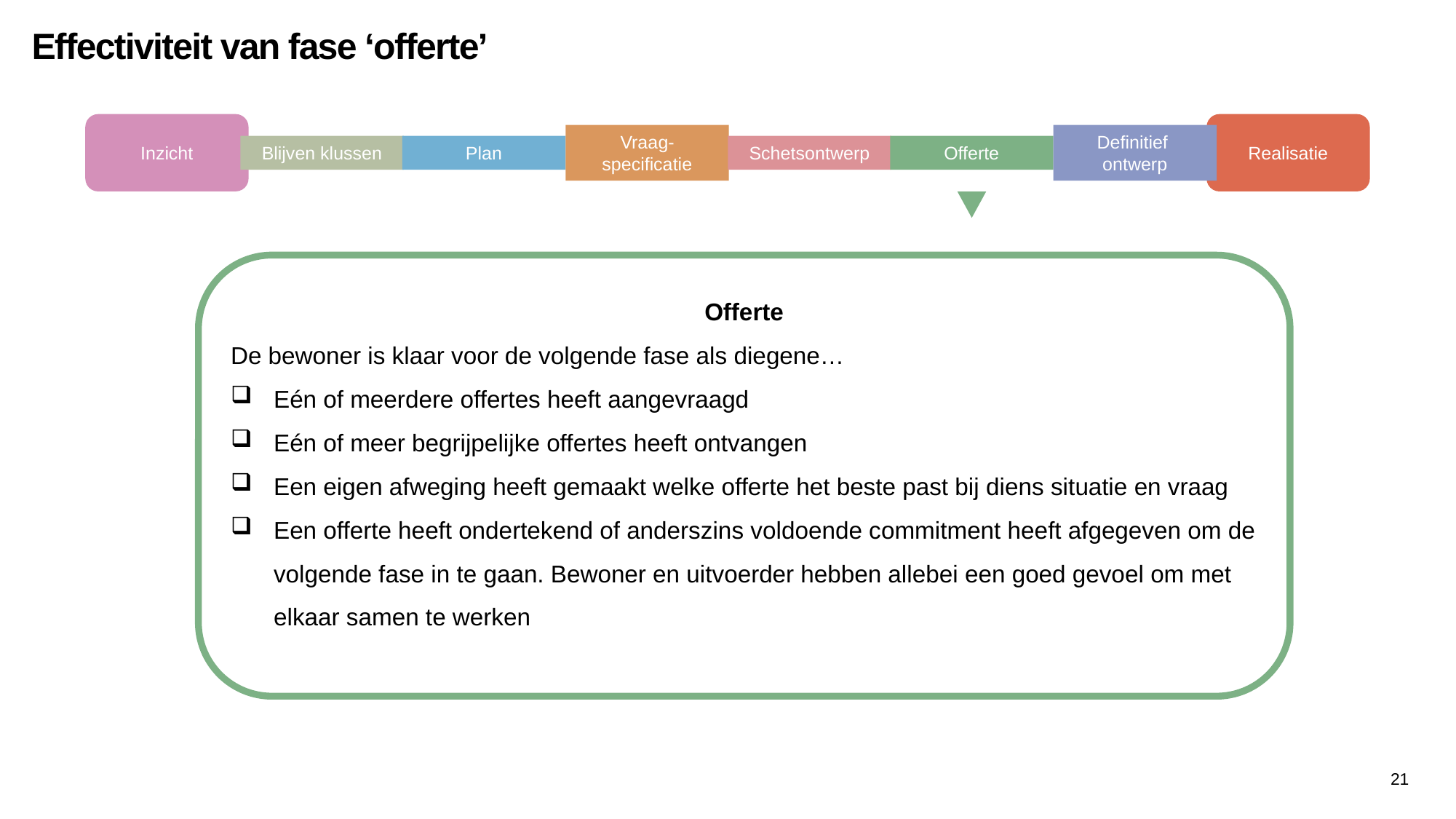

Effectiviteit van fase ‘offerte’
Inzicht
Blijven klussen
Plan
Vraag-
specificatie
Schetsontwerp
Offerte
Definitief
ontwerp
Realisatie

Offerte
De bewoner is klaar voor de volgende fase als diegene…
Eén of meerdere offertes heeft aangevraagd
Eén of meer begrijpelijke offertes heeft ontvangen
Een eigen afweging heeft gemaakt welke offerte het beste past bij diens situatie en vraag
Een offerte heeft ondertekend of anderszins voldoende commitment heeft afgegeven om de volgende fase in te gaan. Bewoner en uitvoerder hebben allebei een goed gevoel om met elkaar samen te werken

21